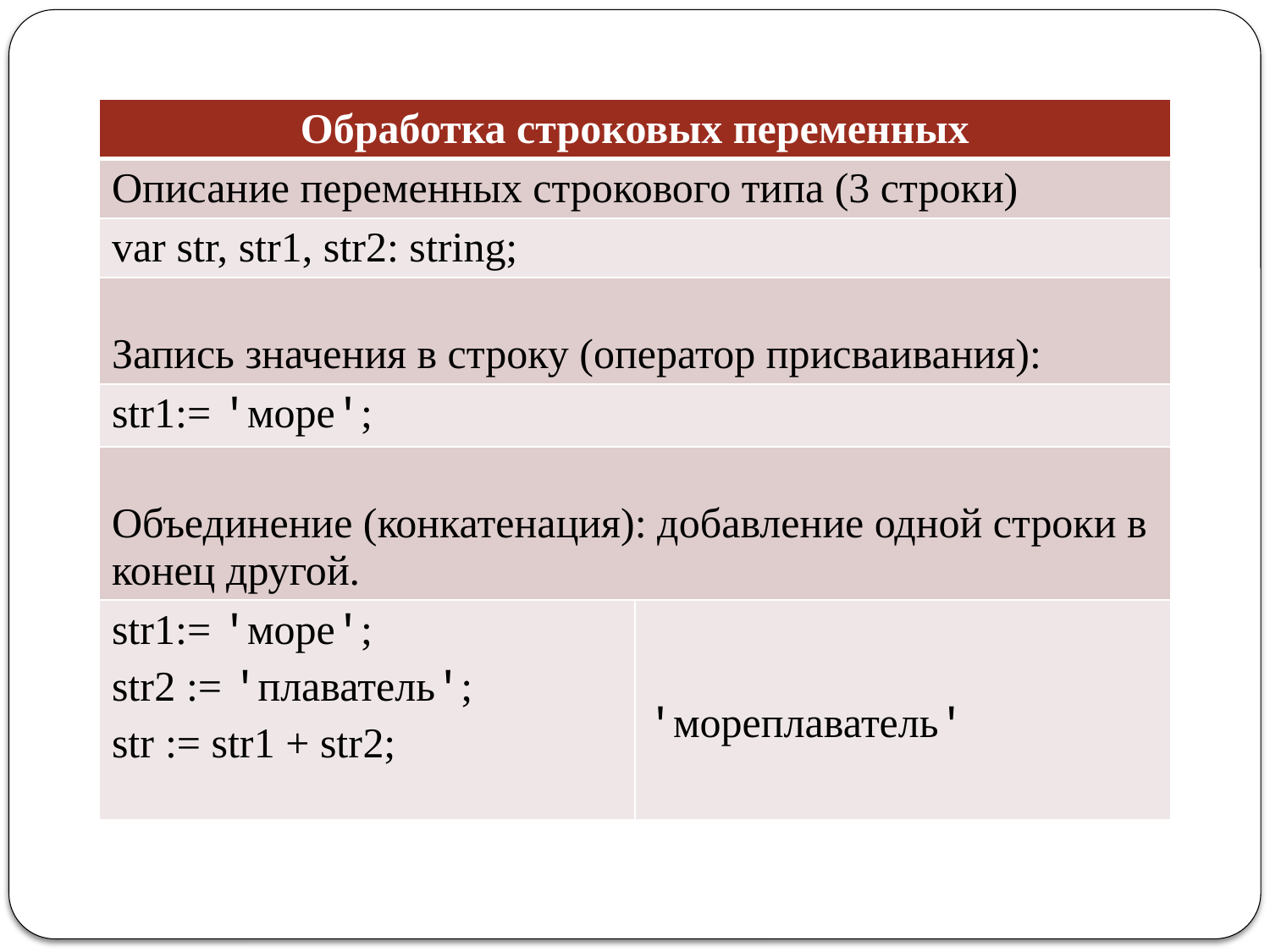

| Обработка строковых переменных |  |
| --- | --- |
| Описание переменных строкового типа (3 строки) |  |
| var str, str1, str2: string; |  |
| Запись значения в строку (оператор присваивания): |  |
| str1:= 'море'; |  |
| Объединение (конкатенация): добавление одной строки в конец другой. |  |
| str1:= 'море'; str2 := 'плаватель'; str := str1 + str2; | 'мореплаватель' |